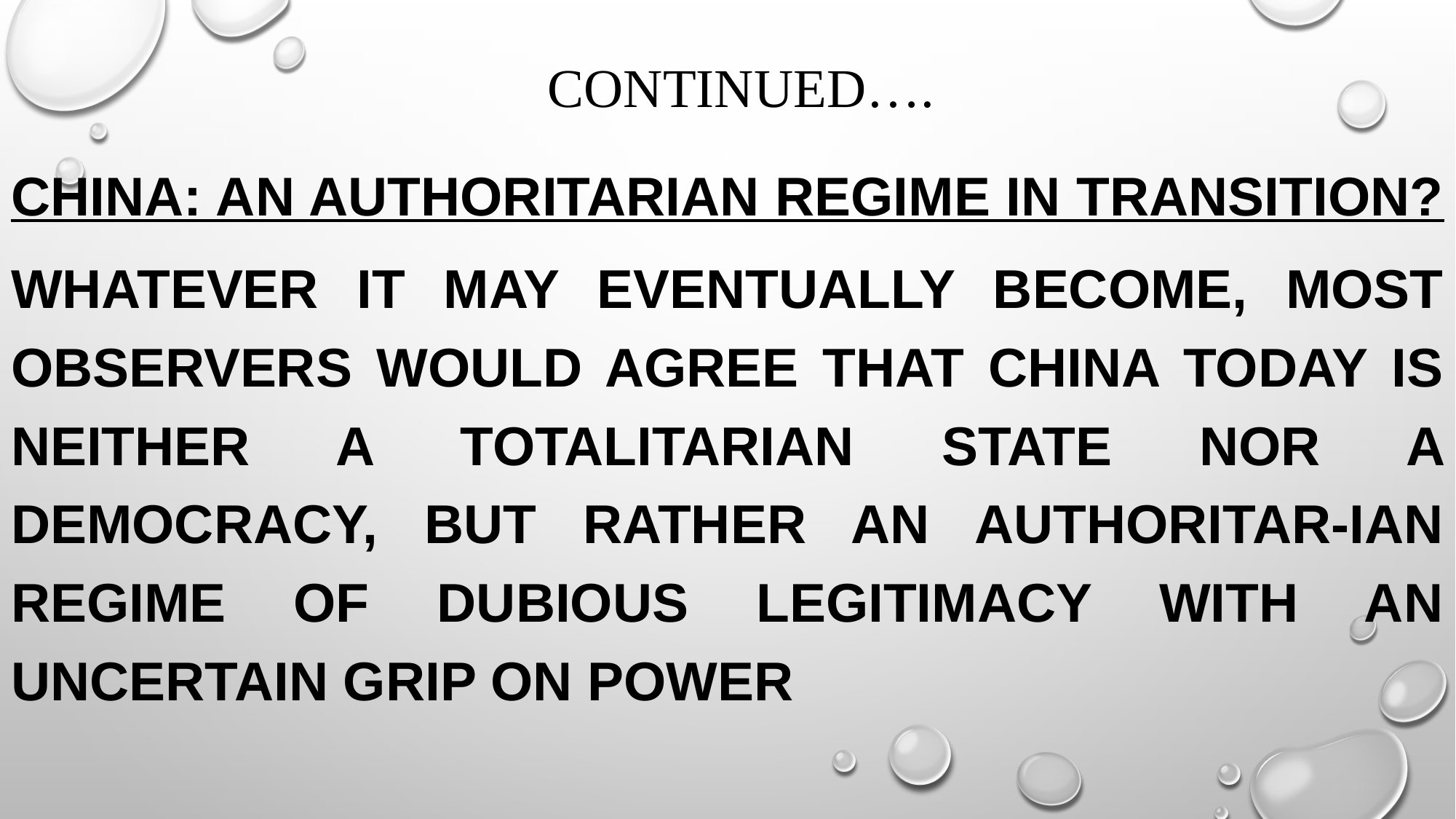

# continued….
CHINA: AN AUTHORITARIAN REGIME IN TRANSITION?
Whatever it may eventually become, most observers would agree that China today is neither a totalitarian state nor a democracy, but rather an authoritar-ian regime of dubious legitimacy with an uncertain grip on power